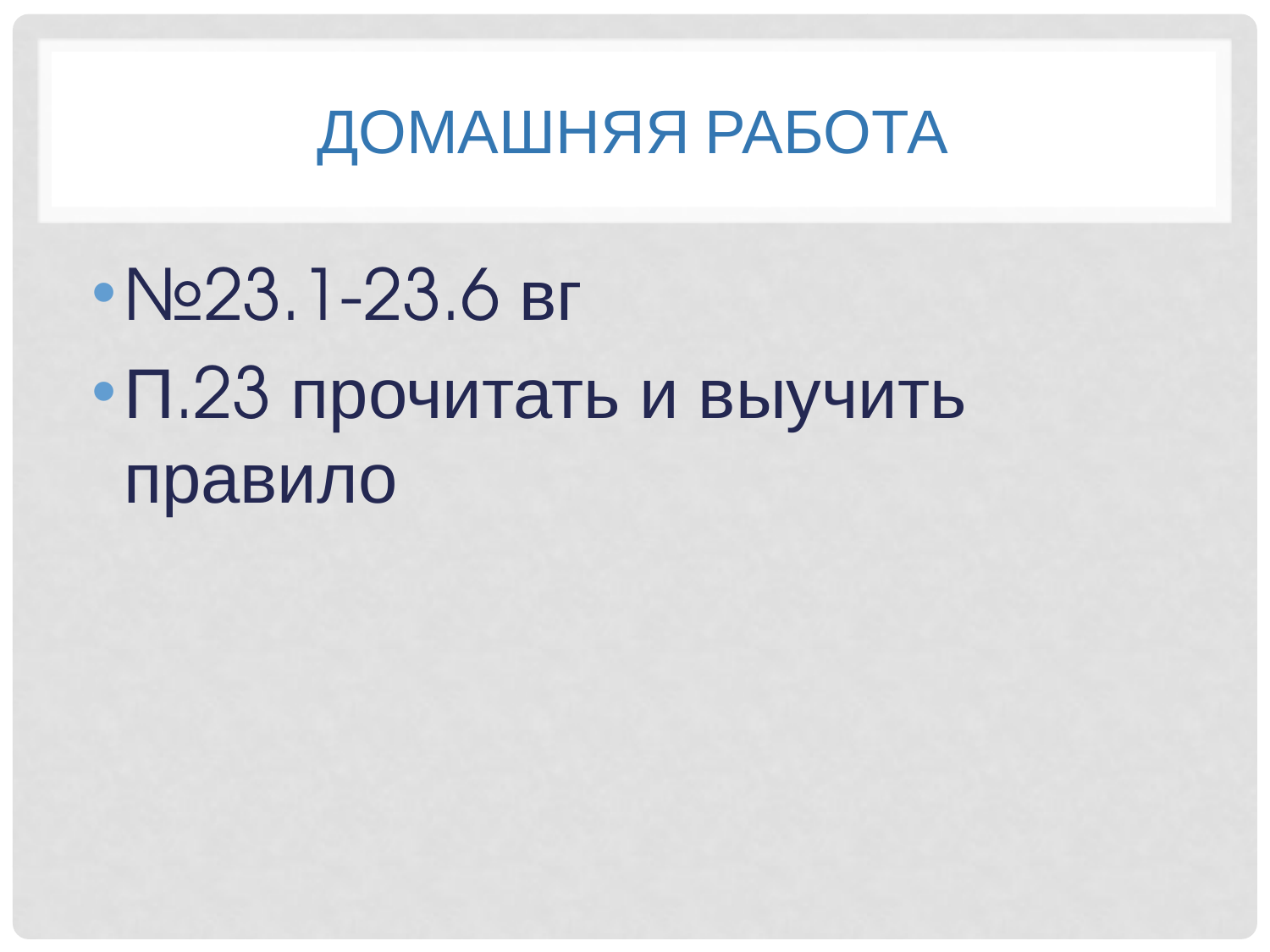

# Домашняя работа
№23.1-23.6 вг
П.23 прочитать и выучить правило